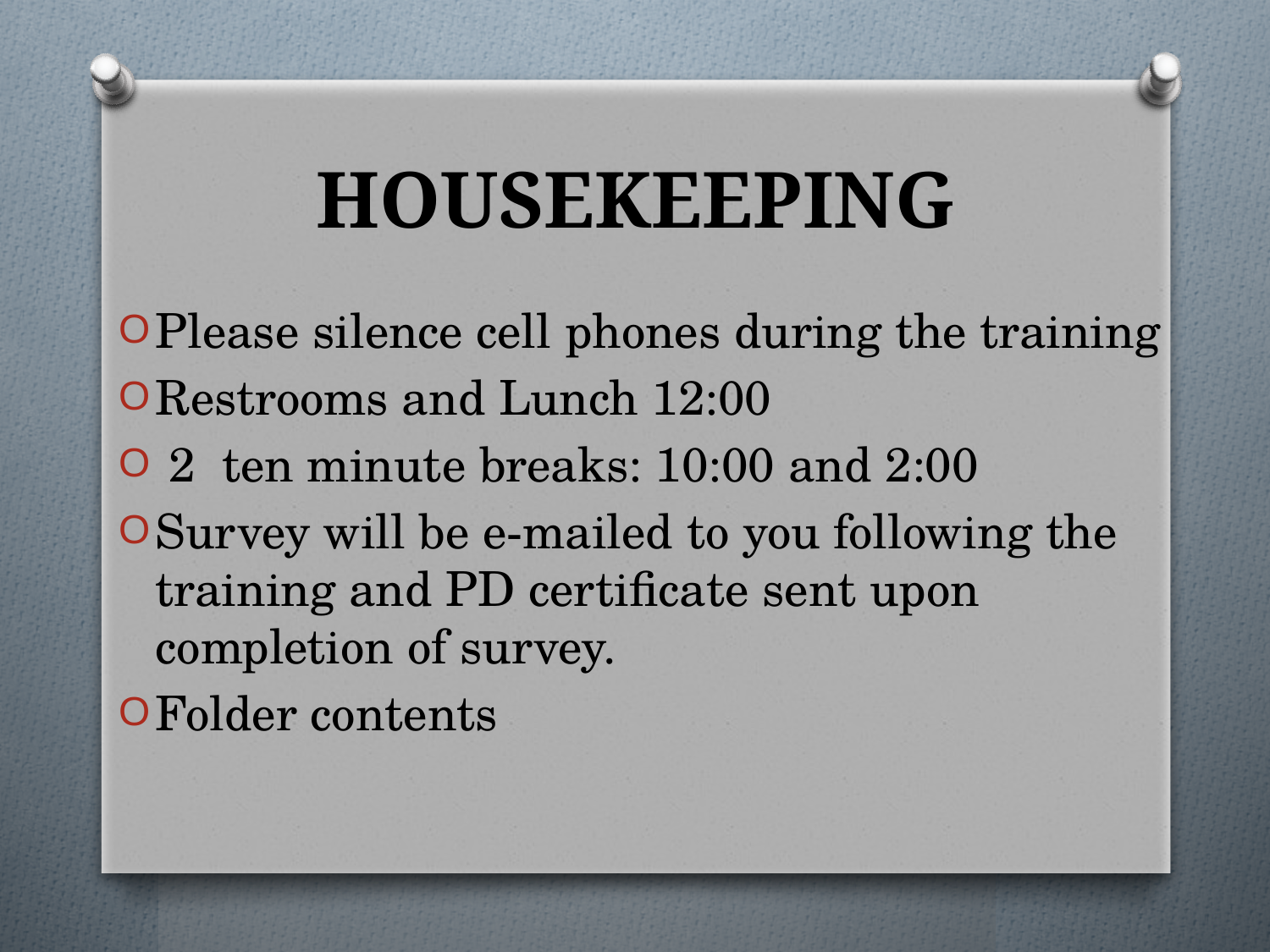

# HOUSEKEEPING
Please silence cell phones during the training
Restrooms and Lunch 12:00
 2  ten minute breaks: 10:00 and 2:00
Survey will be e-mailed to you following the training and PD certificate sent upon completion of survey.
Folder contents